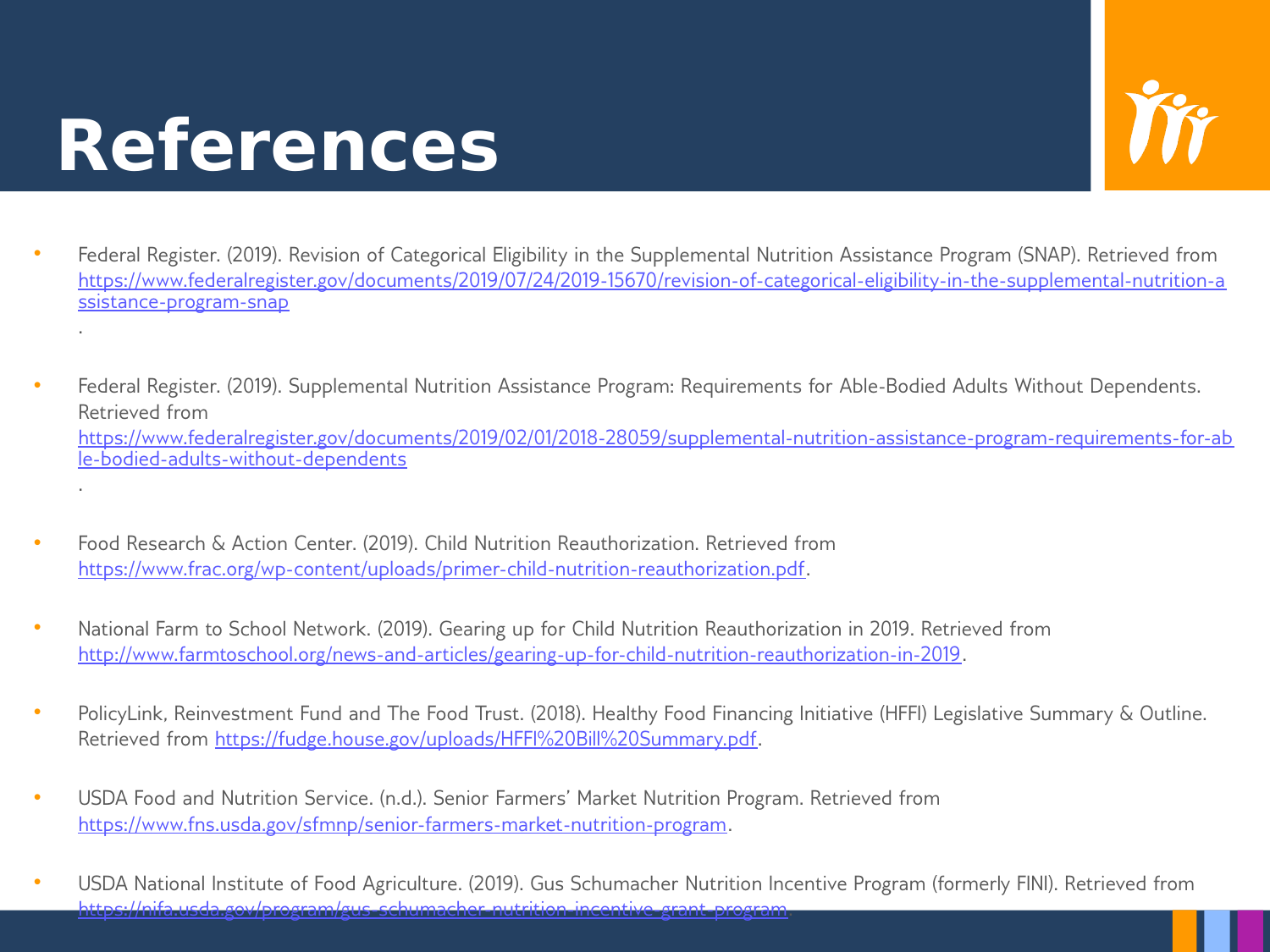

# References

Federal Register. (2019). Revision of Categorical Eligibility in the Supplemental Nutrition Assistance Program (SNAP). Retrieved from https://www.federalregister.gov/documents/2019/07/24/2019-15670/revision-of-categorical-eligibility-in-the-supplemental-nutrition-assistance-program-snap.

Federal Register. (2019). Supplemental Nutrition Assistance Program: Requirements for Able-Bodied Adults Without Dependents. Retrieved from https://www.federalregister.gov/documents/2019/02/01/2018-28059/supplemental-nutrition-assistance-program-requirements-for-able-bodied-adults-without-dependents.

Food Research & Action Center. (2019). Child Nutrition Reauthorization. Retrieved from https://www.frac.org/wp-content/uploads/primer-child-nutrition-reauthorization.pdf.

National Farm to School Network. (2019). Gearing up for Child Nutrition Reauthorization in 2019. Retrieved from http://www.farmtoschool.org/news-and-articles/gearing-up-for-child-nutrition-reauthorization-in-2019.

PolicyLink, Reinvestment Fund and The Food Trust. (2018). Healthy Food Financing Initiative (HFFI) Legislative Summary & Outline. Retrieved from https://fudge.house.gov/uploads/HFFI%20Bill%20Summary.pdf.

USDA Food and Nutrition Service. (n.d.). Senior Farmers’ Market Nutrition Program. Retrieved from https://www.fns.usda.gov/sfmnp/senior-farmers-market-nutrition-program.

USDA National Institute of Food Agriculture. (2019). Gus Schumacher Nutrition Incentive Program (formerly FINI). Retrieved from https://nifa.usda.gov/program/gus-schumacher-nutrition-incentive-grant-program.